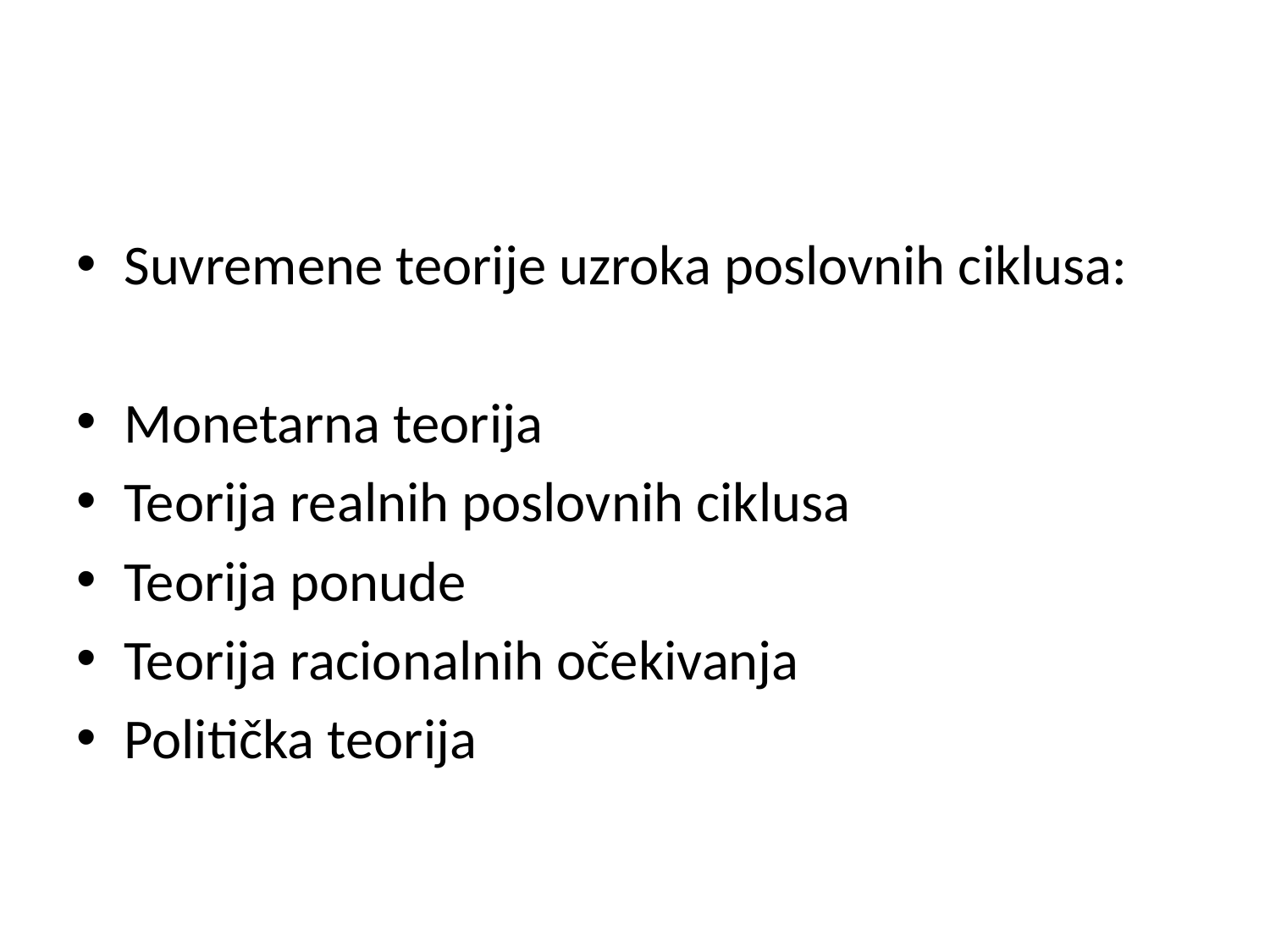

Suvremene teorije uzroka poslovnih ciklusa:

Monetarna teorija
Teorija realnih poslovnih ciklusa
Teorija ponude
Teorija racionalnih očekivanja
Politička teorija